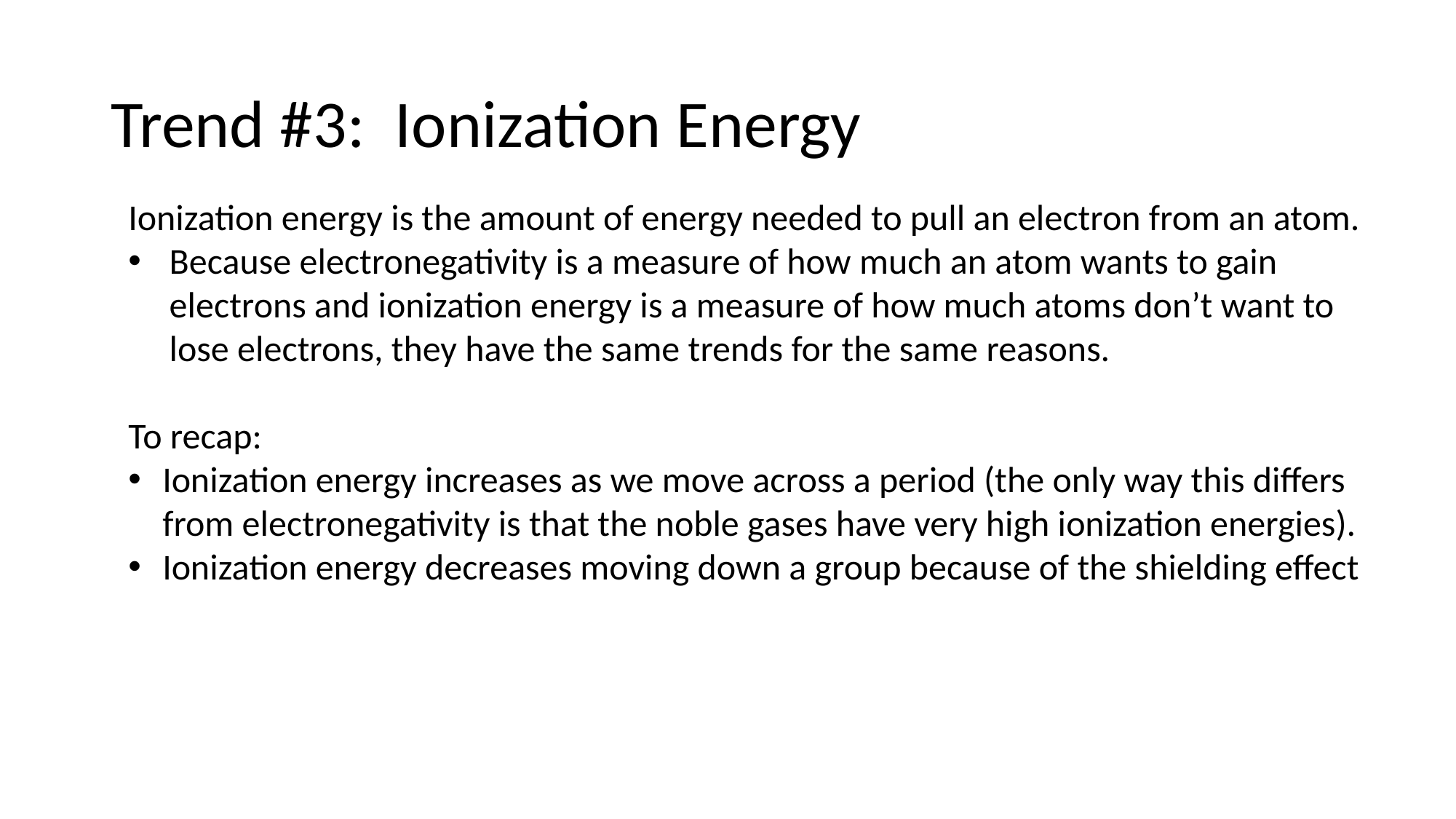

# Trend #3:  Ionization Energy
Ionization energy is the amount of energy needed to pull an electron from an atom.
Because electronegativity is a measure of how much an atom wants to gain electrons and ionization energy is a measure of how much atoms don’t want to lose electrons, they have the same trends for the same reasons.

To recap:
Ionization energy increases as we move across a period (the only way this differs from electronegativity is that the noble gases have very high ionization energies).
Ionization energy decreases moving down a group because of the shielding effect